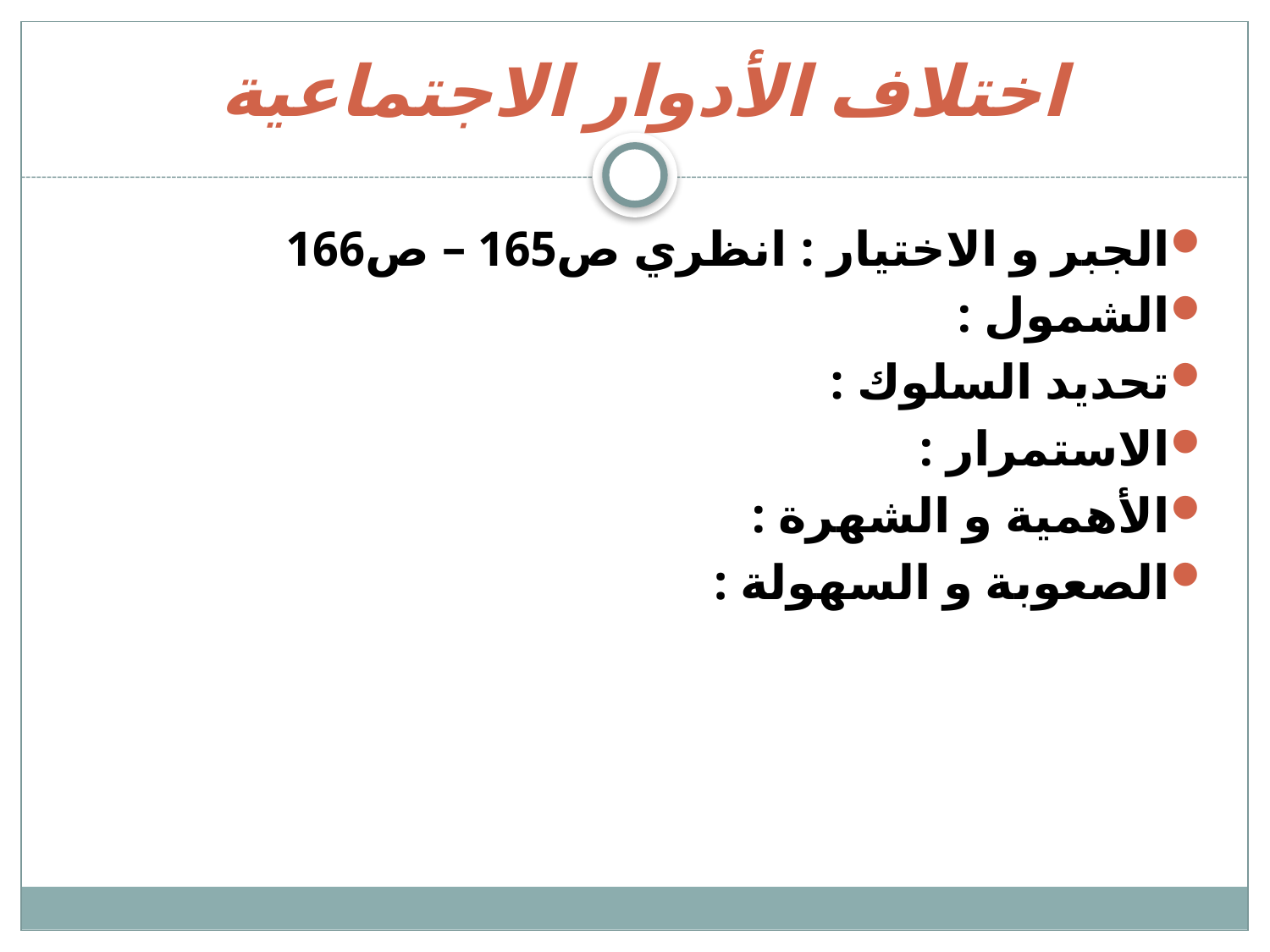

# اختلاف الأدوار الاجتماعية
الجبر و الاختيار : انظري ص165 – ص166
الشمول :
تحديد السلوك :
الاستمرار :
الأهمية و الشهرة :
الصعوبة و السهولة :